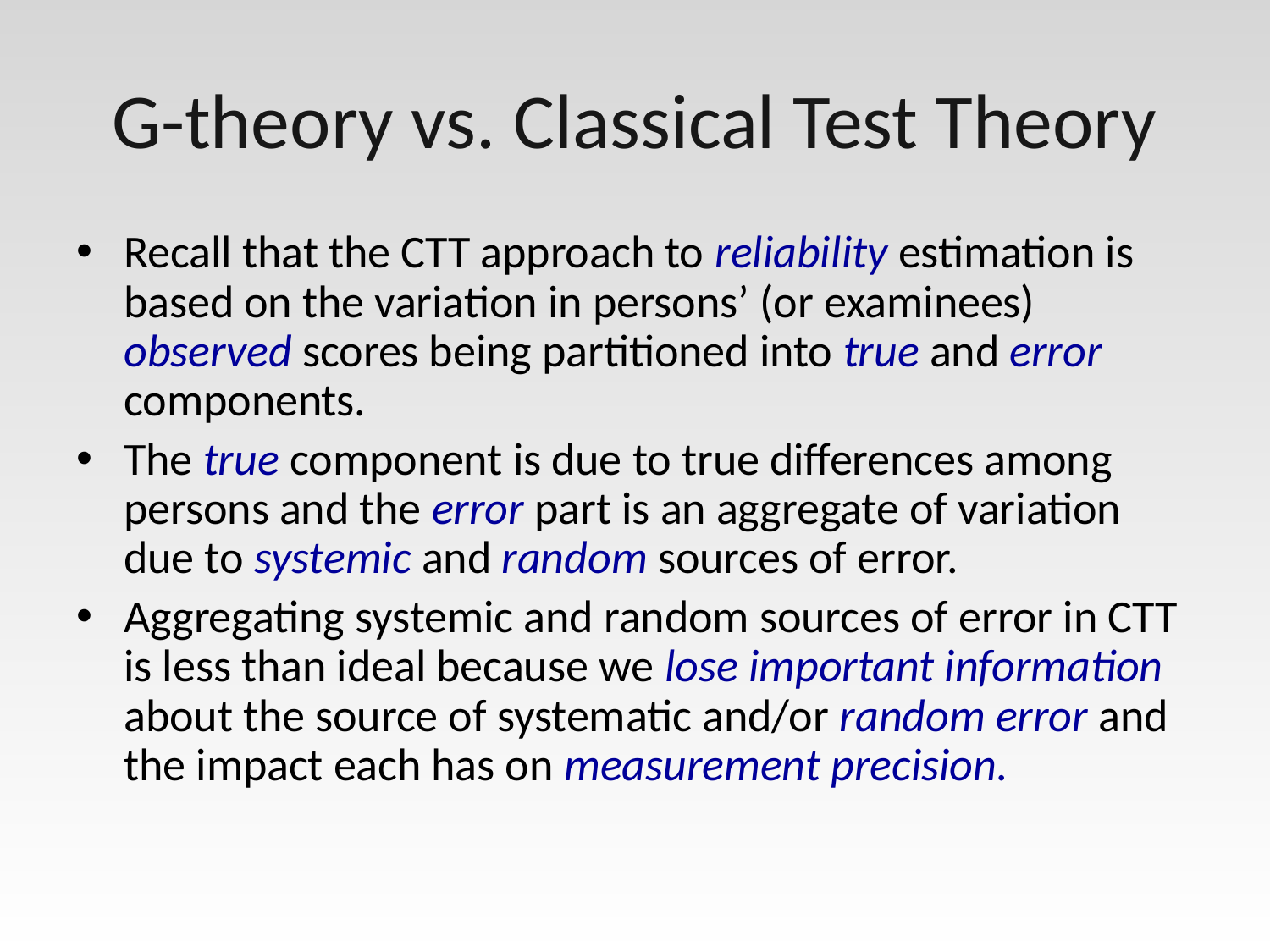

# G-theory vs. Classical Test Theory
Recall that the CTT approach to reliability estimation is based on the variation in persons’ (or examinees) observed scores being partitioned into true and error components.
The true component is due to true differences among persons and the error part is an aggregate of variation due to systemic and random sources of error.
Aggregating systemic and random sources of error in CTT is less than ideal because we lose important information about the source of systematic and/or random error and the impact each has on measurement precision.